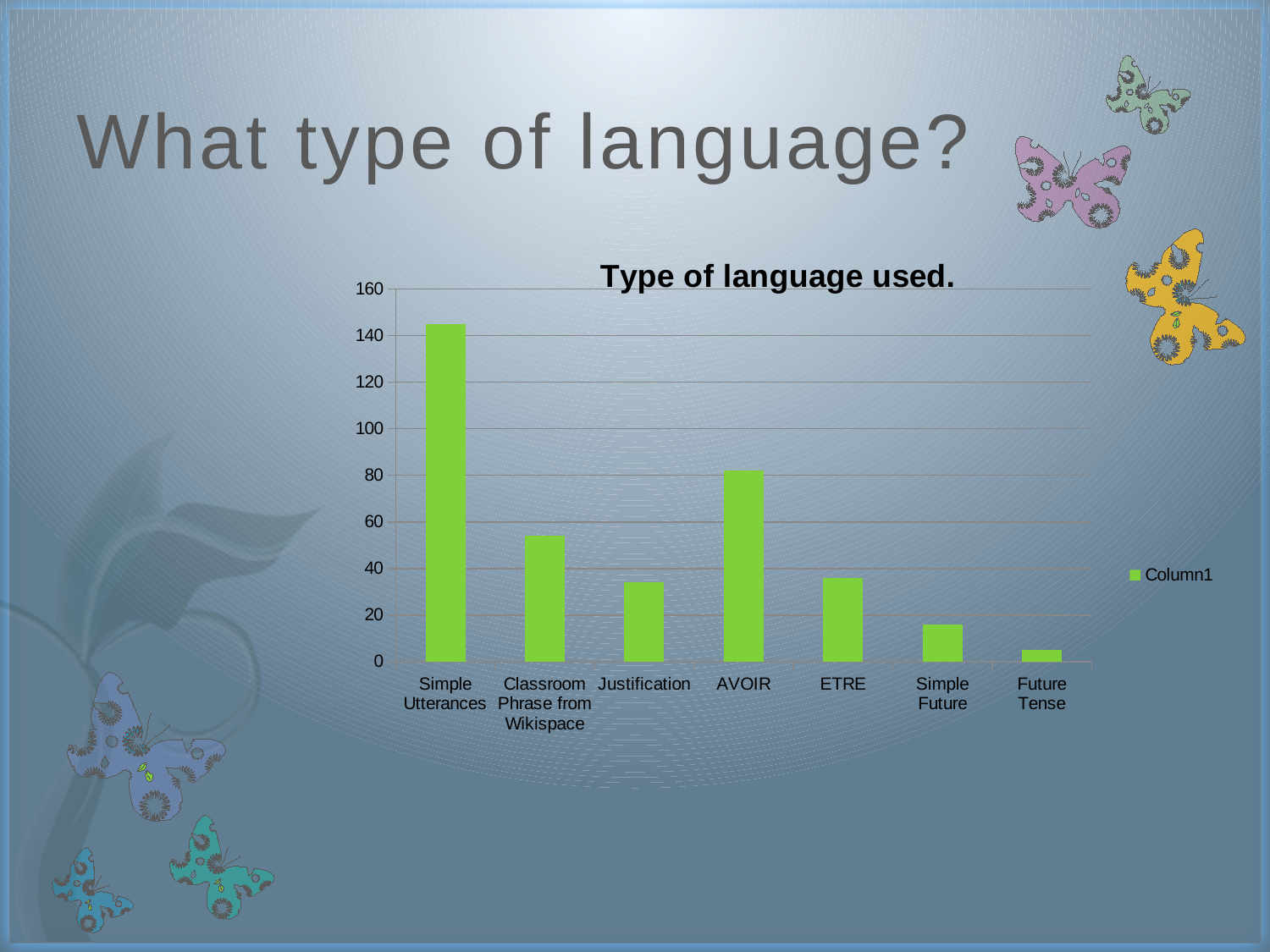

# What type of language?

### Chart: Type of language used.

| Category | Column1 |
|---|---|
| Simple Utterances | 145.0 |
| Classroom Phrase from Wikispace | 54.0 |
| Justification | 34.0 |
| AVOIR | 82.0 |
| ETRE | 36.0 |
| Simple Future | 16.0 |
| Future Tense | 5.0 |